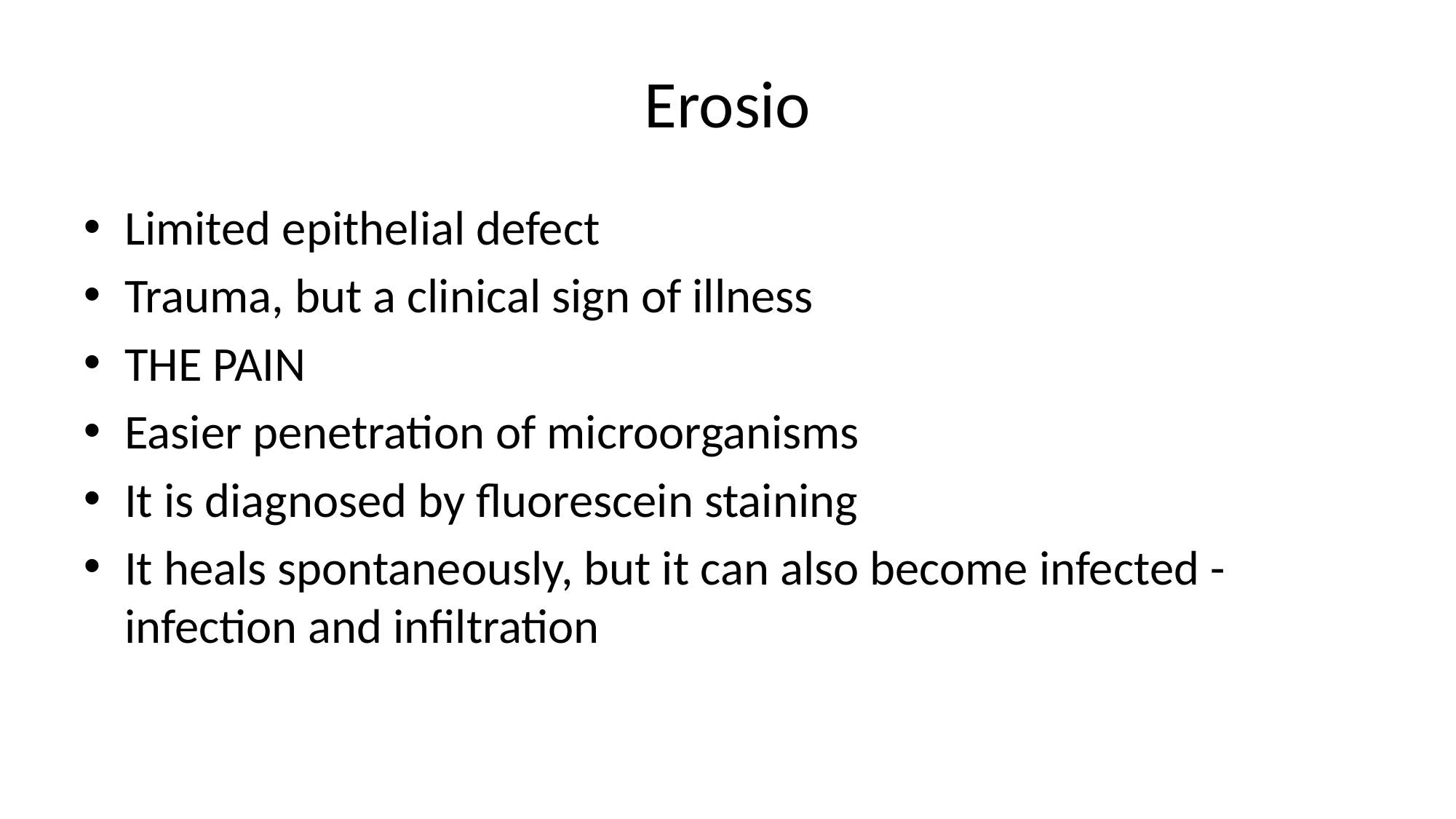

# Erosio
Limited epithelial defect
Trauma, but a clinical sign of illness
THE PAIN
Easier penetration of microorganisms
It is diagnosed by fluorescein staining
It heals spontaneously, but it can also become infected - infection and infiltration